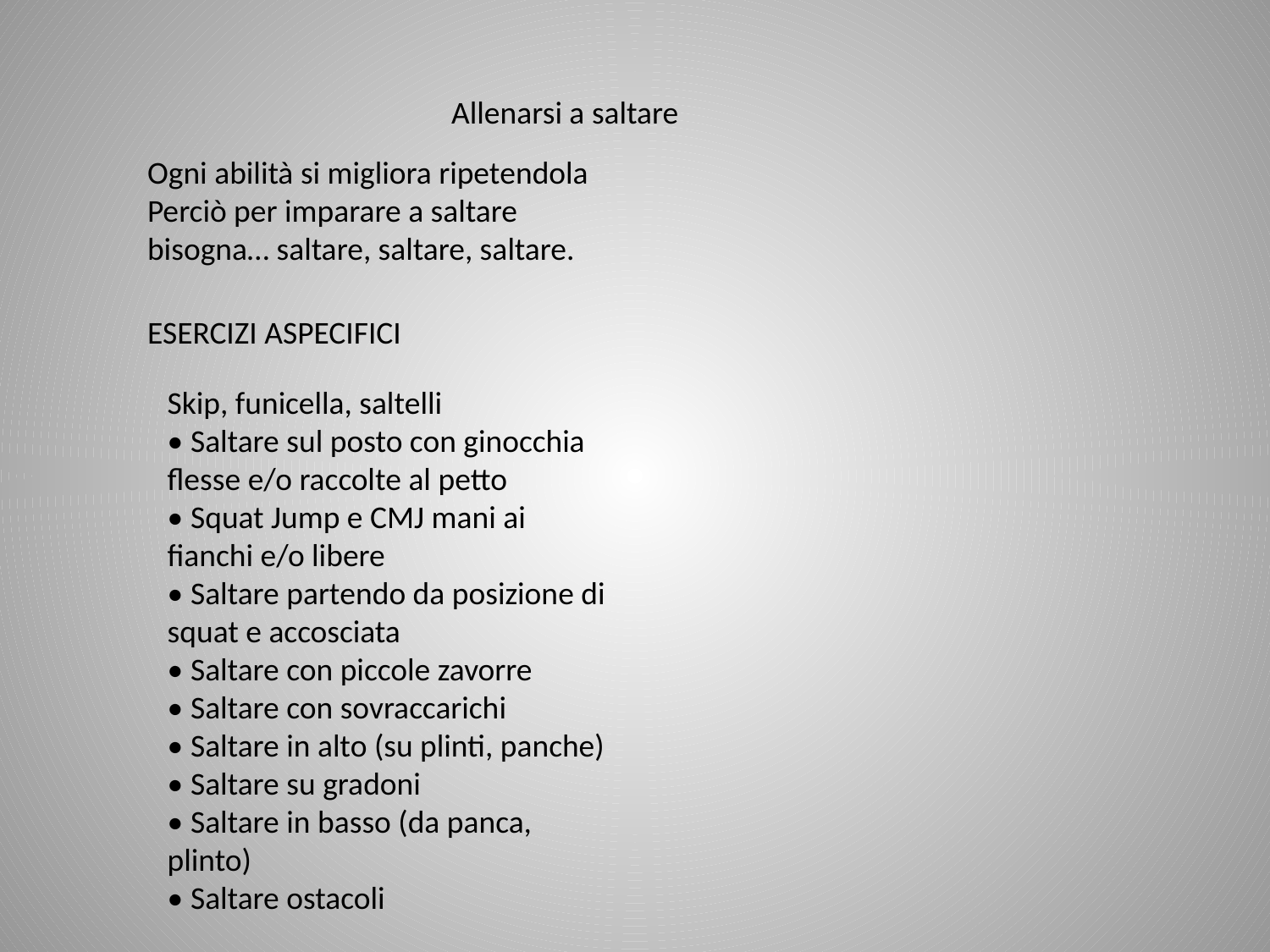

Allenarsi a saltare
Ogni abilità si migliora ripetendola
Perciò per imparare a saltare
bisogna… saltare, saltare, saltare.
ESERCIZI ASPECIFICI
Skip, funicella, saltelli
• Saltare sul posto con ginocchia
flesse e/o raccolte al petto
• Squat Jump e CMJ mani ai
fianchi e/o libere
• Saltare partendo da posizione di
squat e accosciata
• Saltare con piccole zavorre
• Saltare con sovraccarichi
• Saltare in alto (su plinti, panche)
• Saltare su gradoni
• Saltare in basso (da panca,
plinto)
• Saltare ostacoli